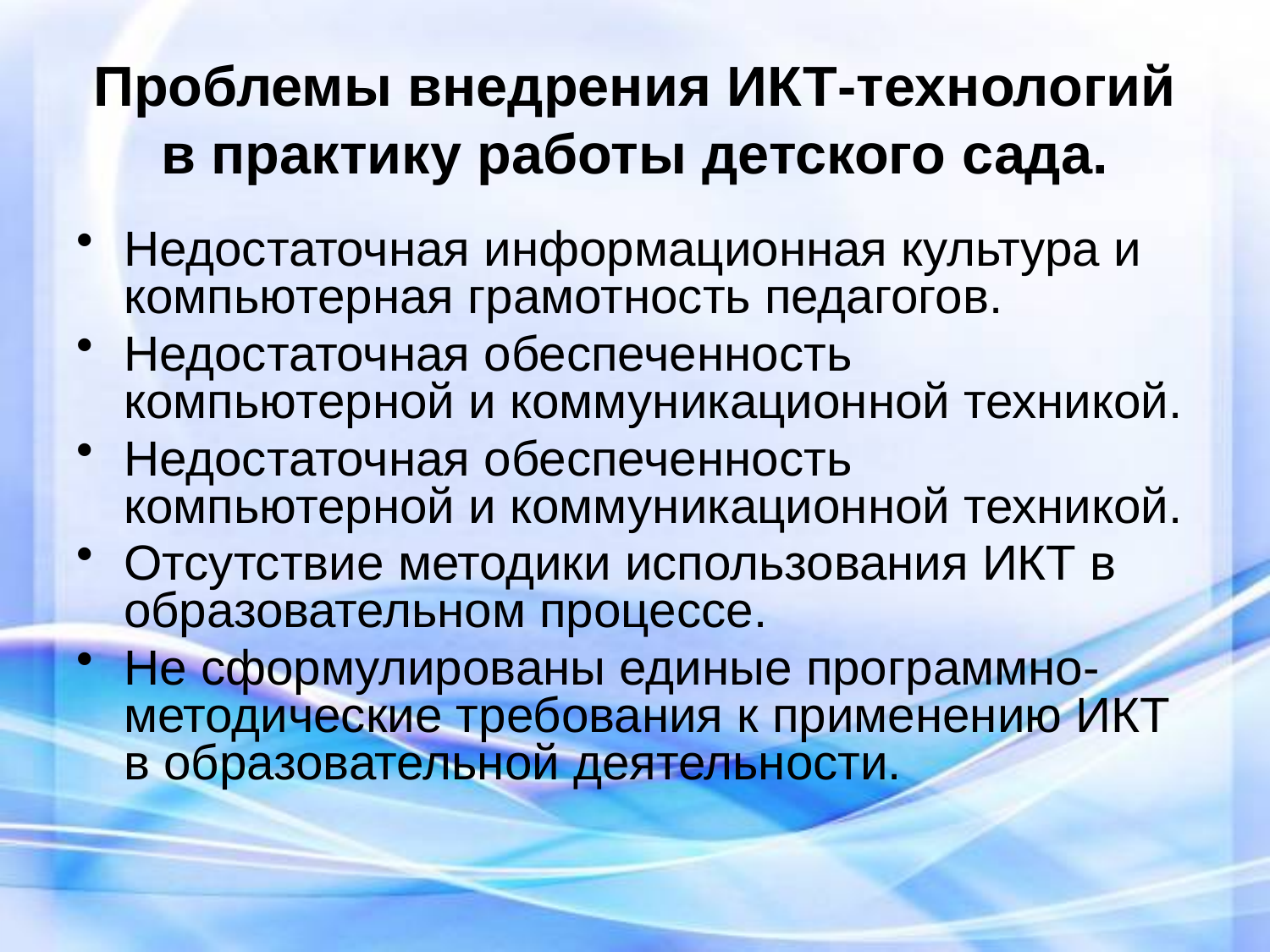

# Проблемы внедрения ИКТ-технологий в практику работы детского сада.
Недостаточная информационная культура и компьютерная грамотность педагогов.
Недостаточная обеспеченность компьютерной и коммуникационной техникой.
Недостаточная обеспеченность компьютерной и коммуникационной техникой.
Отсутствие методики использования ИКТ в образовательном процессе.
Не сформулированы единые программно-методические требования к применению ИКТ в образовательной деятельности.